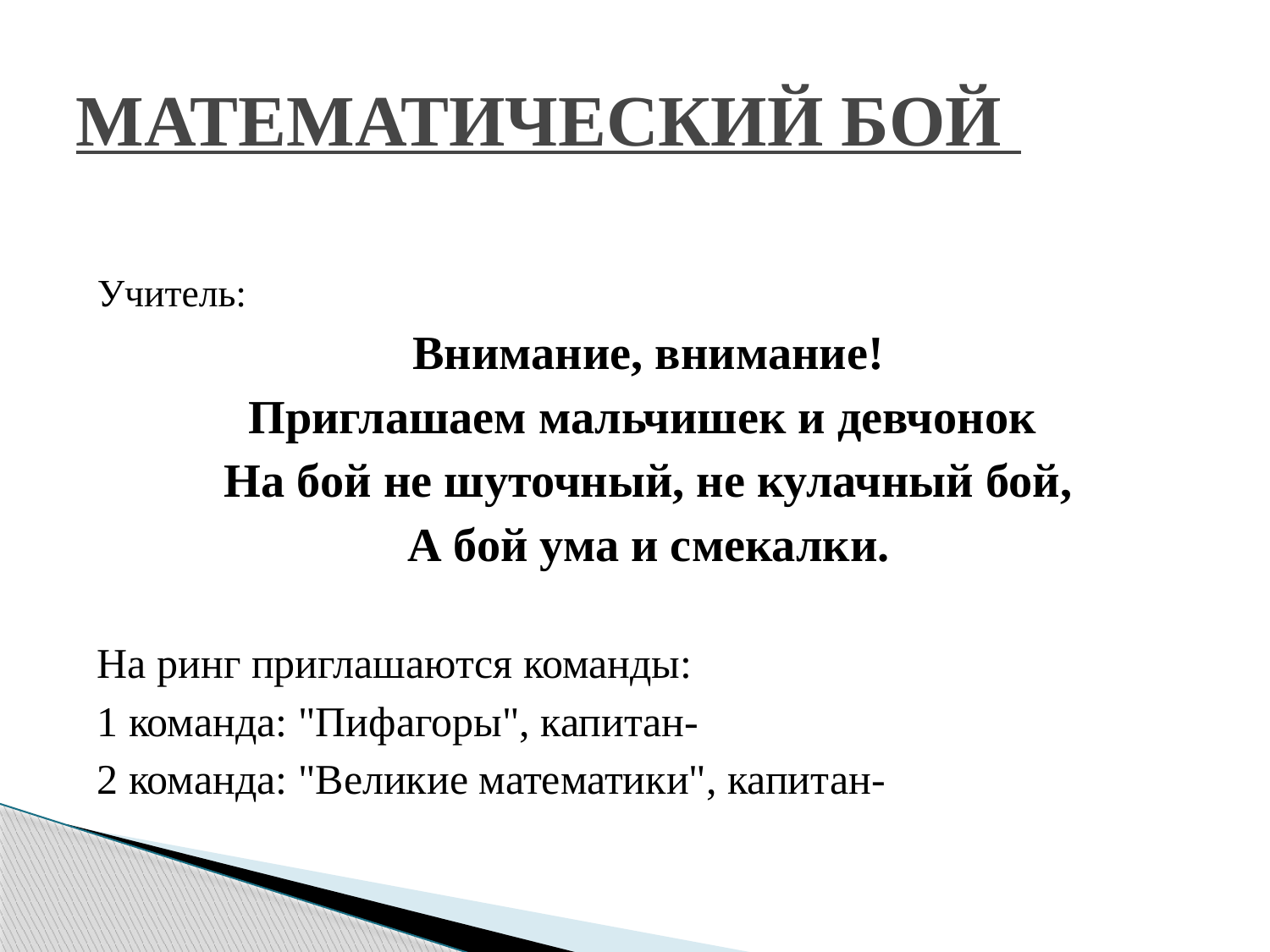

# МАТЕМАТИЧЕСКИЙ БОЙ

Учитель:
Внимание, внимание!
Приглашаем мальчишек и девчонок
На бой не шуточный, не кулачный бой,
А бой ума и смекалки.

На ринг приглашаются команды:
1 команда: "Пифагоры", капитан-
2 команда: "Великие математики", капитан-